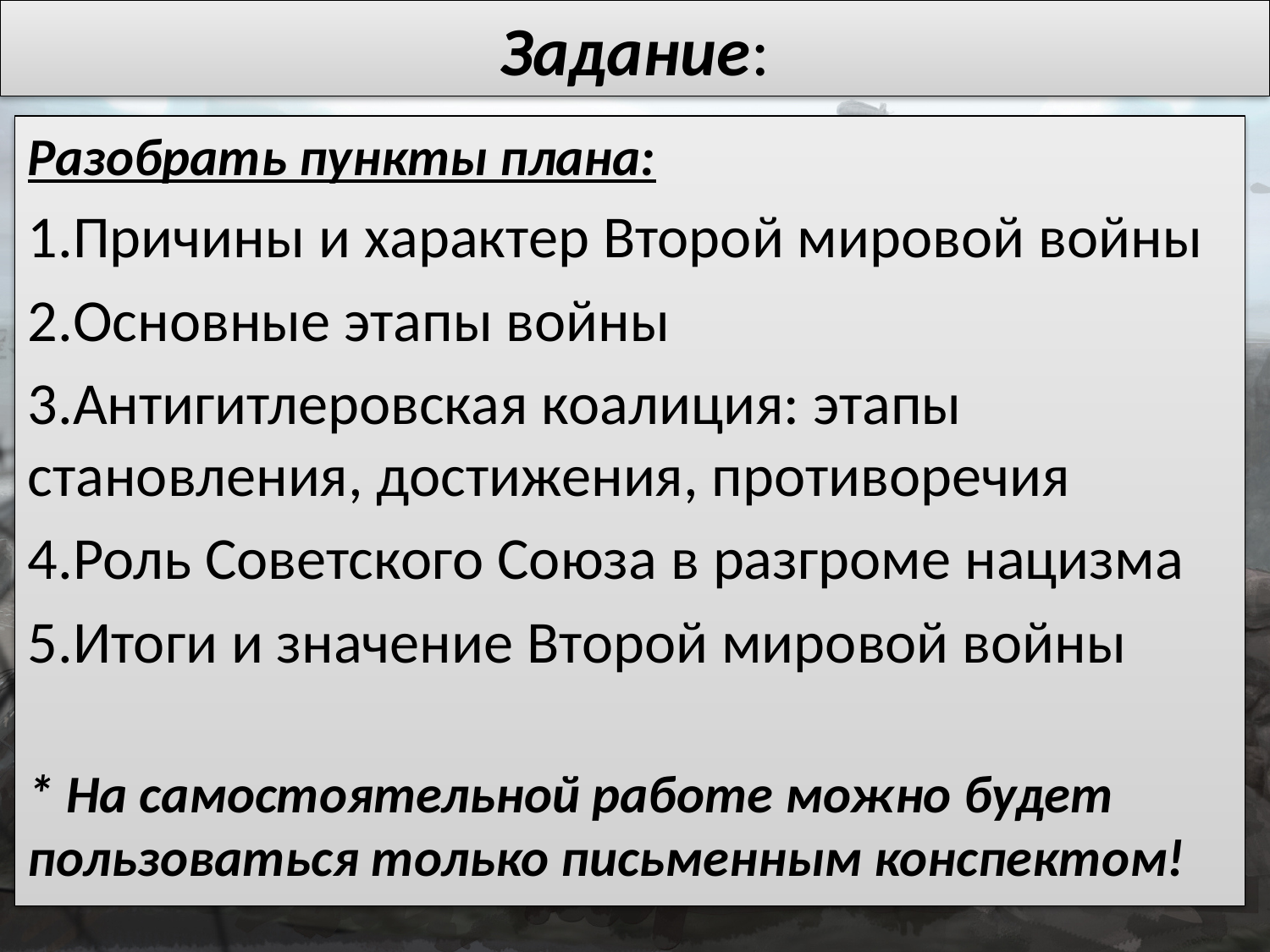

# Задание:
Разобрать пункты плана:
1.Причины и характер Второй мировой войны
2.Основные этапы войны
3.Антигитлеровская коалиция: этапы становления, достижения, противоречия
4.Роль Советского Союза в разгроме нацизма
5.Итоги и значение Второй мировой войны

* На самостоятельной работе можно будет пользоваться только письменным конспектом!